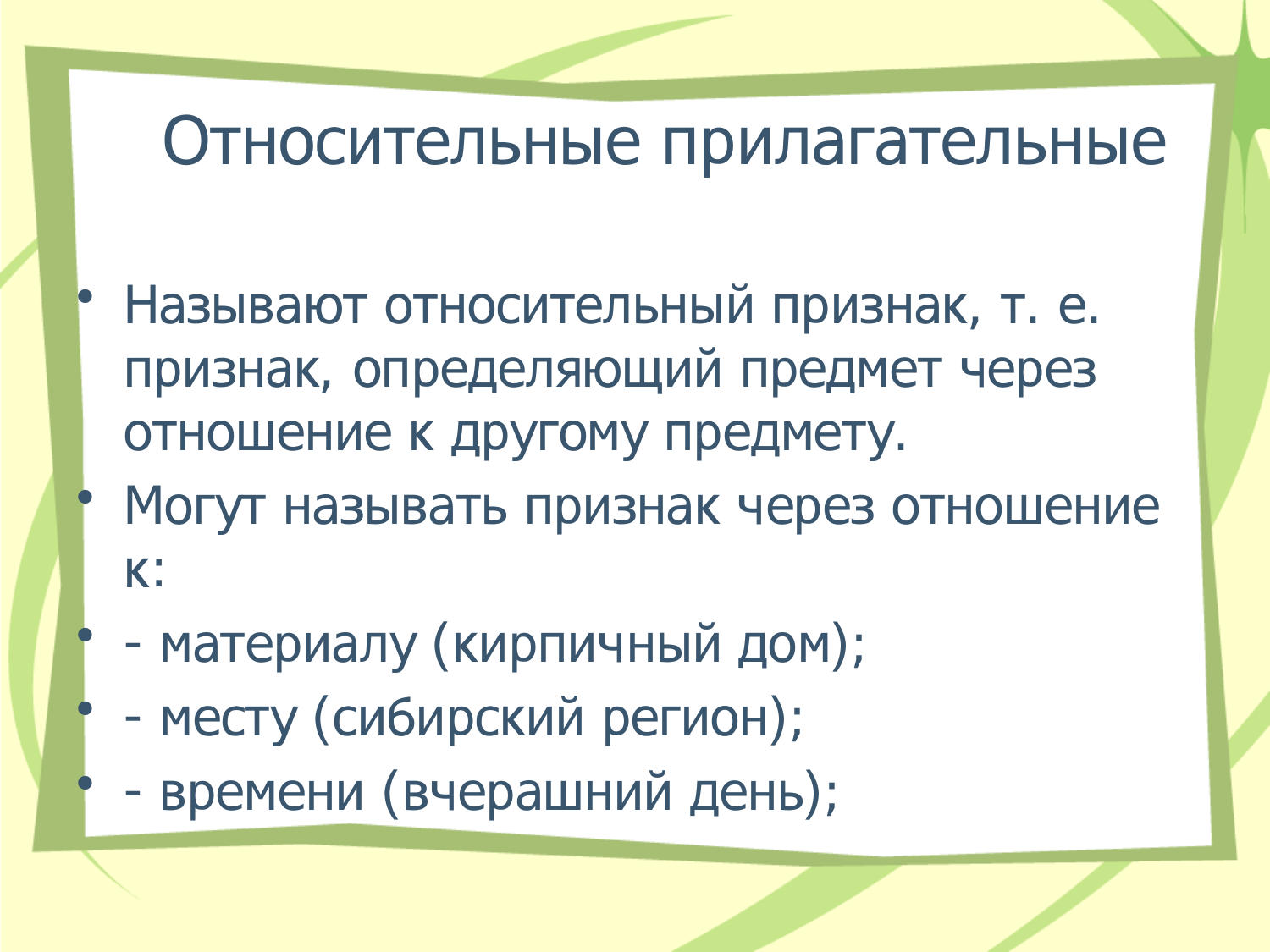

# Относительные прилагательные
Называют относительный признак, т. е. признак, определяющий предмет через отношение к другому предмету.
Могут называть признак через отношение к:
- материалу (кирпичный дом);
- месту (сибирский регион);
- времени (вчерашний день);